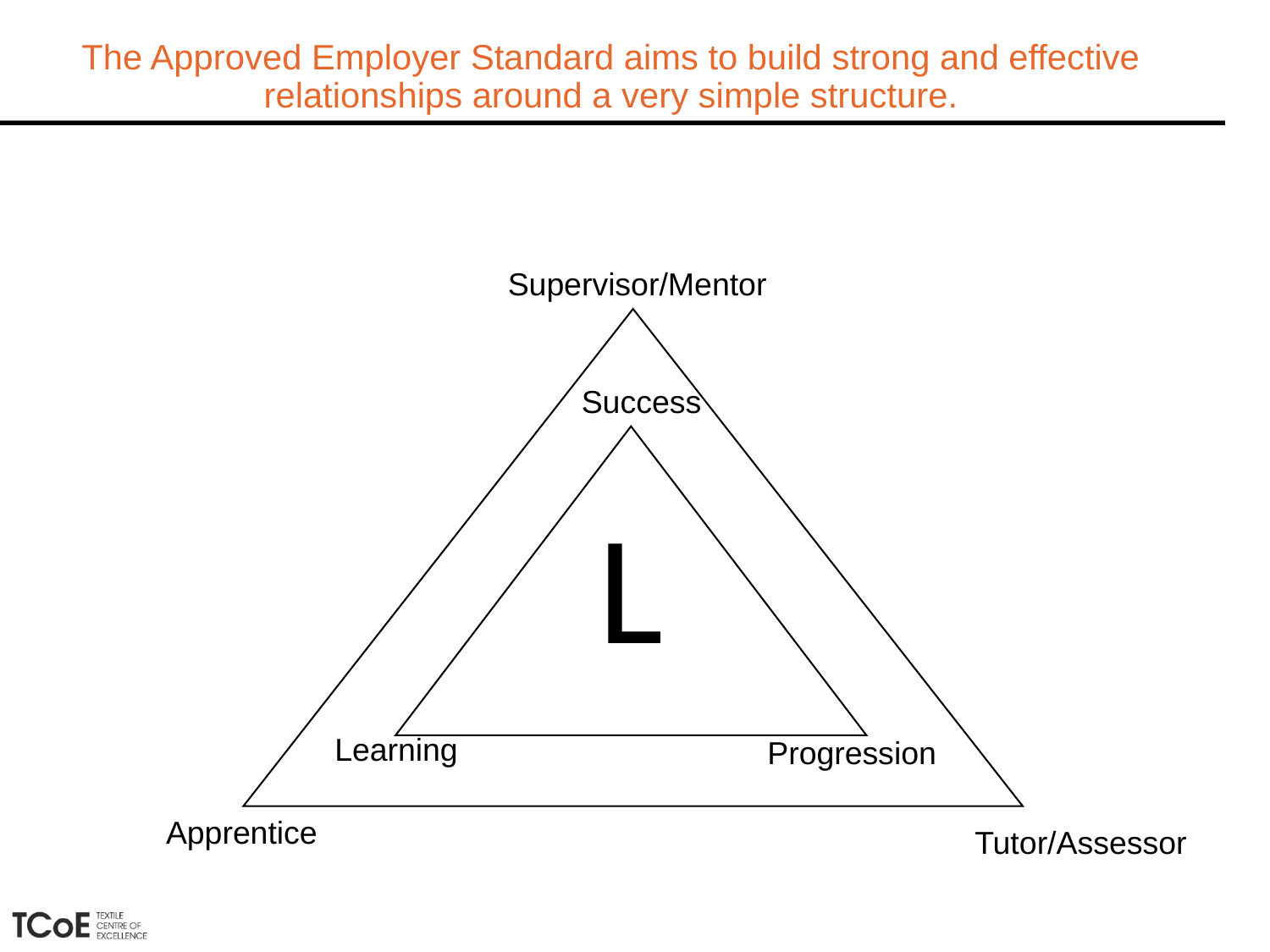

# The Approved Employer Standard aims to build strong and effective relationships around a very simple structure.
Supervisor/Mentor

Success
L

Learning
Progression
Apprentice
Tutor/Assessor